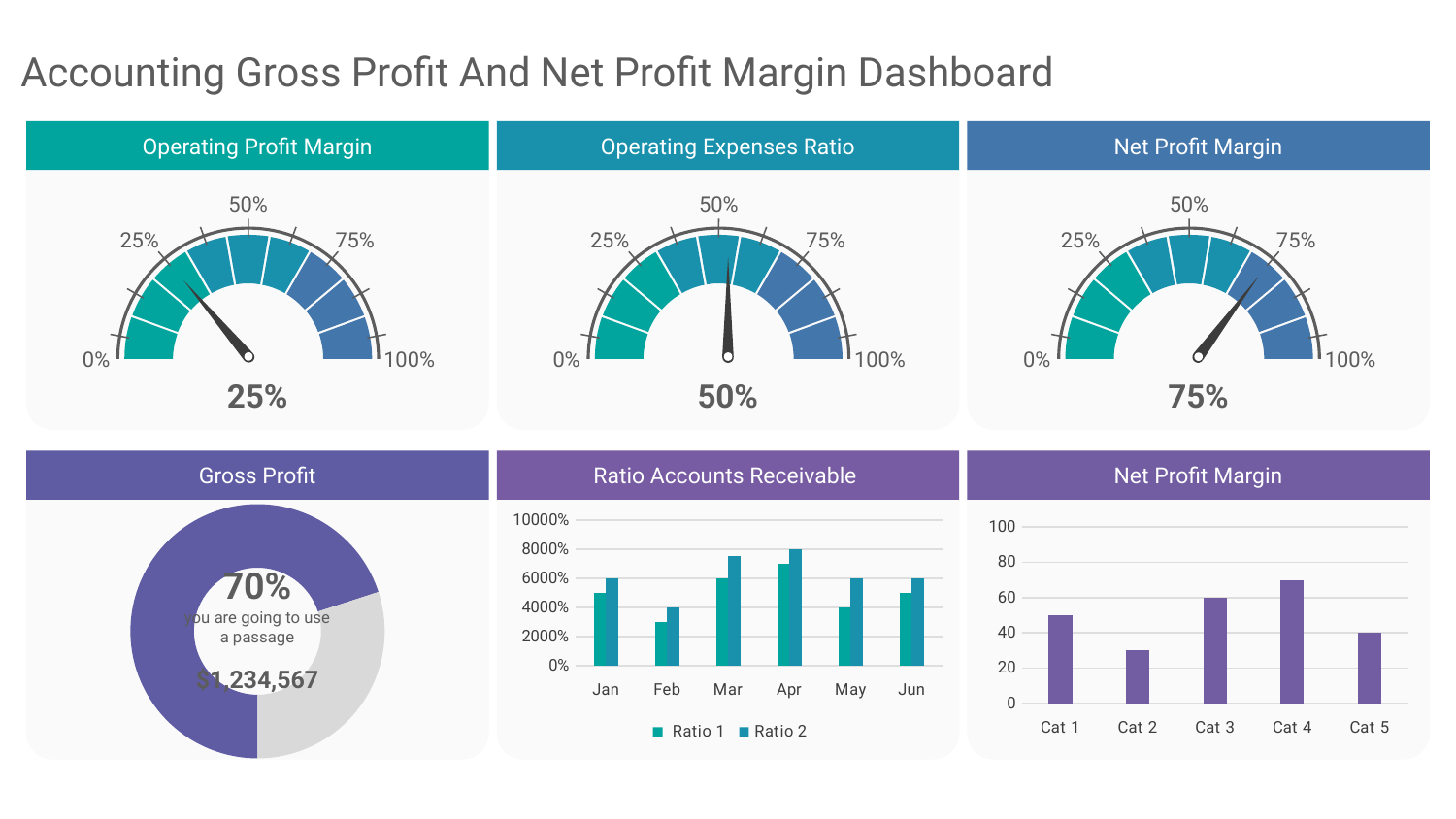

# Accounting Gross Profit And Net Profit Margin Dashboard

Operating Profit Margin

Operating Expenses Ratio

Net Profit Margin
50%

25%
75%
0%
100%
50%

25%
75%
0%
100%
50%

25%
75%
0%
100%

25%
50%
75%

Gross Profit

Ratio Accounts Receivable

Net Profit Margin

### Chart

| Category | Sales |
|---|---|
| 1st Qtr | 70.0 |
| 2nd Qtr | 30.0 |

### Chart

| Category |  Ratio 1 | Ratio 2 |
|---|---|---|
| Jan | 50.0 | 60.0 |
| Feb | 30.0 | 40.0 |
| Mar | 60.0 | 75.0 |
| Apr | 70.0 | 80.0 |
| May | 40.0 | 60.0 |
| Jun | 50.0 | 60.0 |

### Chart

| Category | Column1 |
|---|---|
| Cat 1 | 50.0 |
| Cat 2 | 30.0 |
| Cat 3 | 60.0 |
| Cat 4 | 70.0 |
| Cat 5 | 40.0 |
70%
you are going to use a passage
$1,234,567